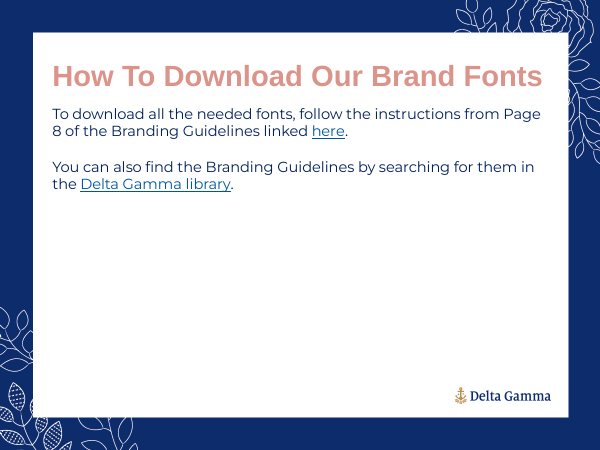

How To Download Our Brand Fonts
To download all the needed fonts, follow the instructions from Page 8 of the Branding Guidelines linked here.

You can also find the Branding Guidelines by searching for them in the Delta Gamma library.